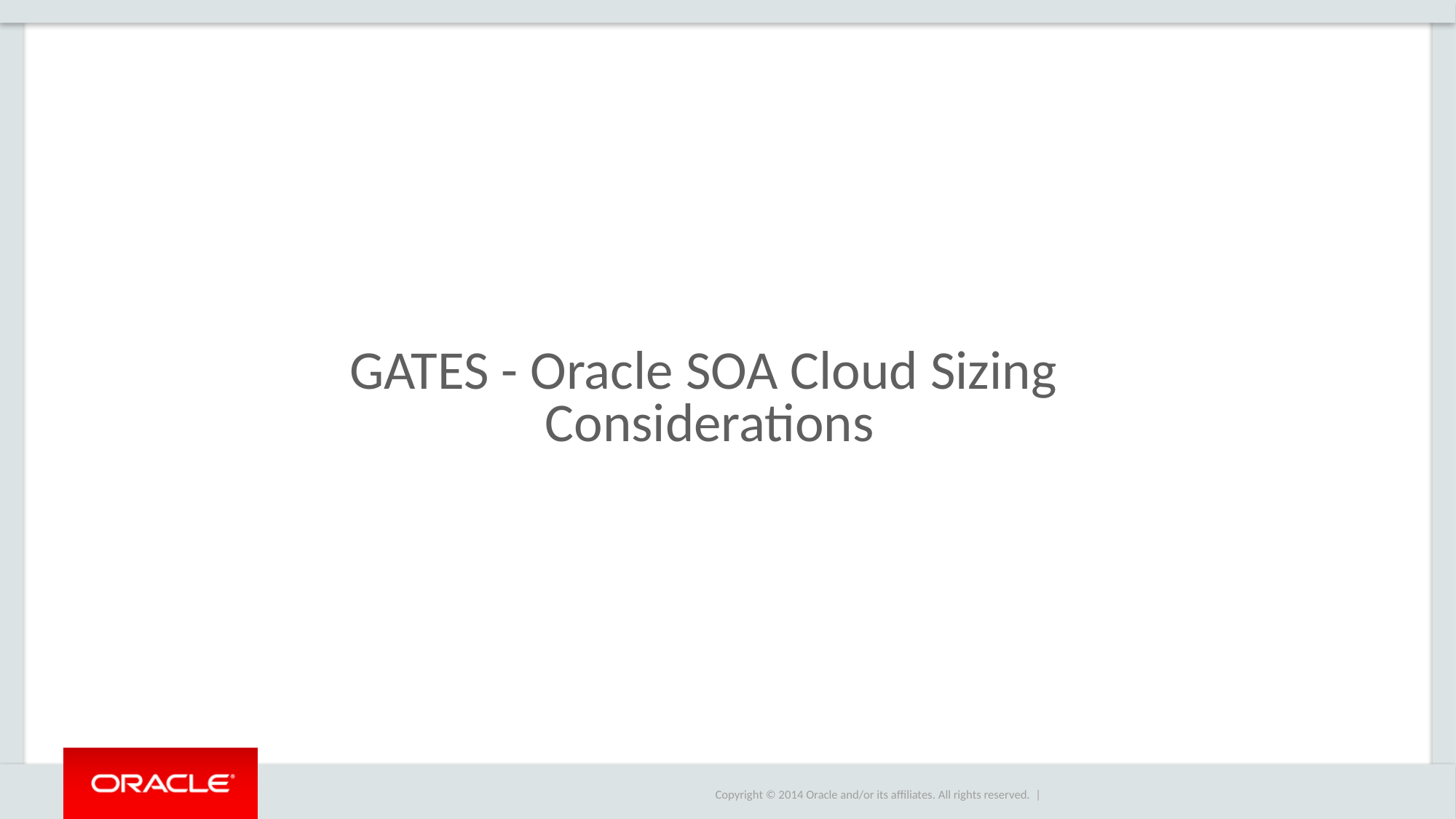

# GATES - Oracle SOA Cloud Sizing Considerations